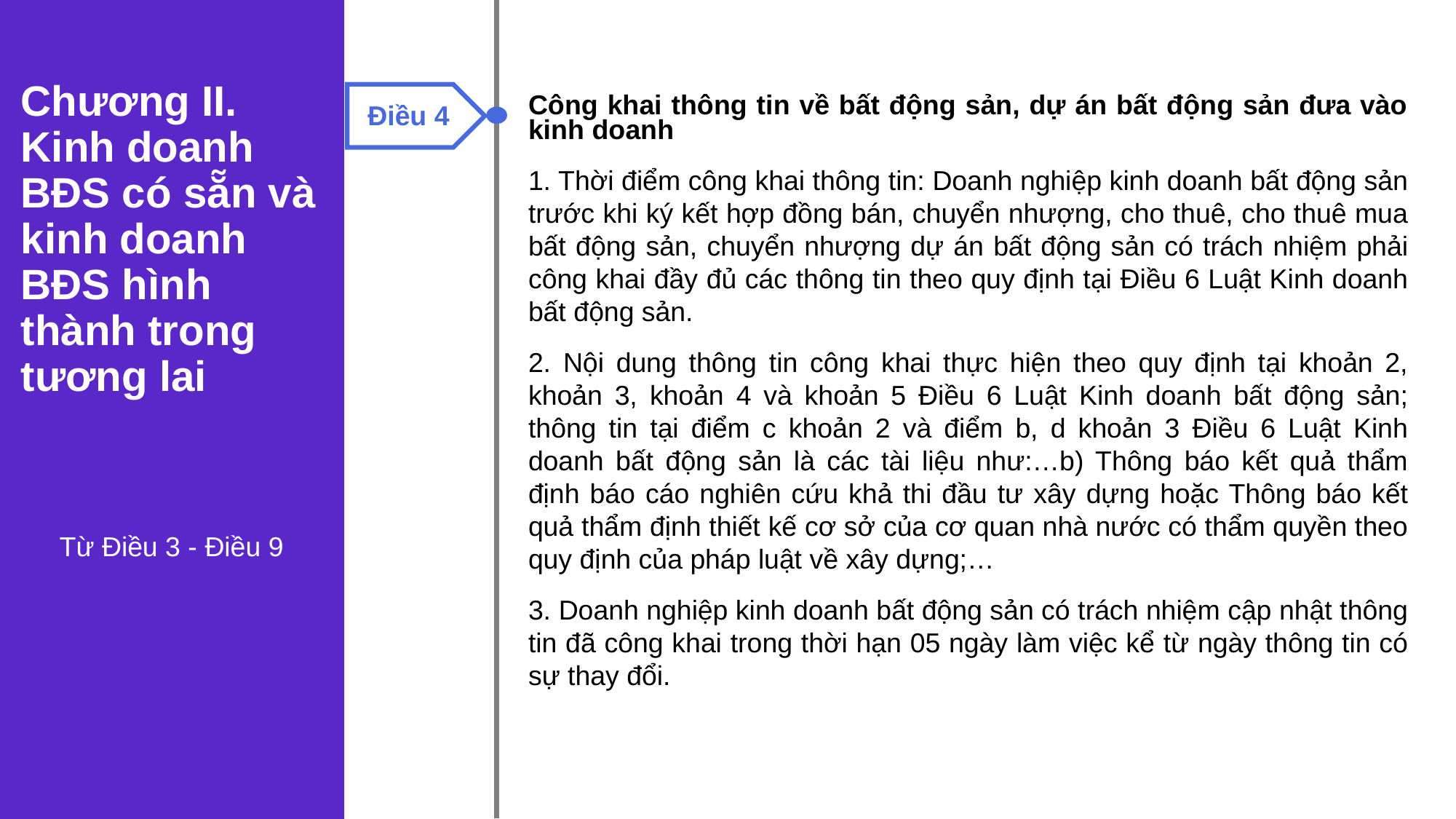

Điều 4

Công khai thông tin về bất động sản, dự án bất động sản đưa vào kinh doanh
1. Thời điểm công khai thông tin: Doanh nghiệp kinh doanh bất động sản trước khi ký kết hợp đồng bán, chuyển nhượng, cho thuê, cho thuê mua bất động sản, chuyển nhượng dự án bất động sản có trách nhiệm phải công khai đầy đủ các thông tin theo quy định tại Điều 6 Luật Kinh doanh bất động sản.
2. Nội dung thông tin công khai thực hiện theo quy định tại khoản 2, khoản 3, khoản 4 và khoản 5 Điều 6 Luật Kinh doanh bất động sản; thông tin tại điểm c khoản 2 và điểm b, d khoản 3 Điều 6 Luật Kinh doanh bất động sản là các tài liệu như:…b) Thông báo kết quả thẩm định báo cáo nghiên cứu khả thi đầu tư xây dựng hoặc Thông báo kết quả thẩm định thiết kế cơ sở của cơ quan nhà nước có thẩm quyền theo quy định của pháp luật về xây dựng;…
3. Doanh nghiệp kinh doanh bất động sản có trách nhiệm cập nhật thông tin đã công khai trong thời hạn 05 ngày làm việc kể từ ngày thông tin có sự thay đổi.

Chương II. Kinh doanh BĐS có sẵn và kinh doanh BĐS hình thành trong tương lai
Từ Điều 3 - Điều 9